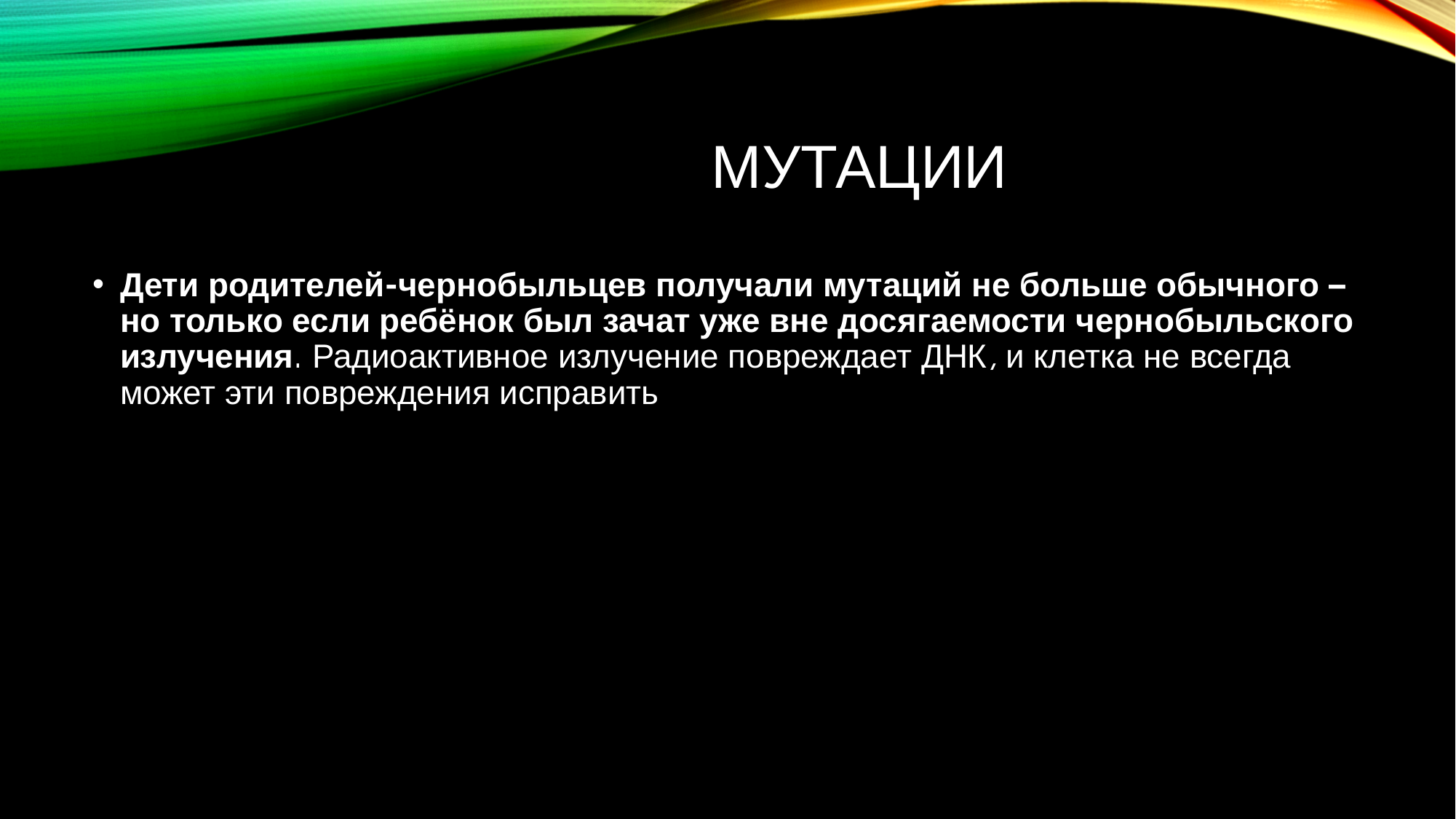

# мутации
Дети родителей-чернобыльцев получали мутаций не больше обычного – но только если ребёнок был зачат уже вне досягаемости чернобыльского излучения. Радиоактивное излучение повреждает ДНК, и клетка не всегда может эти повреждения исправить